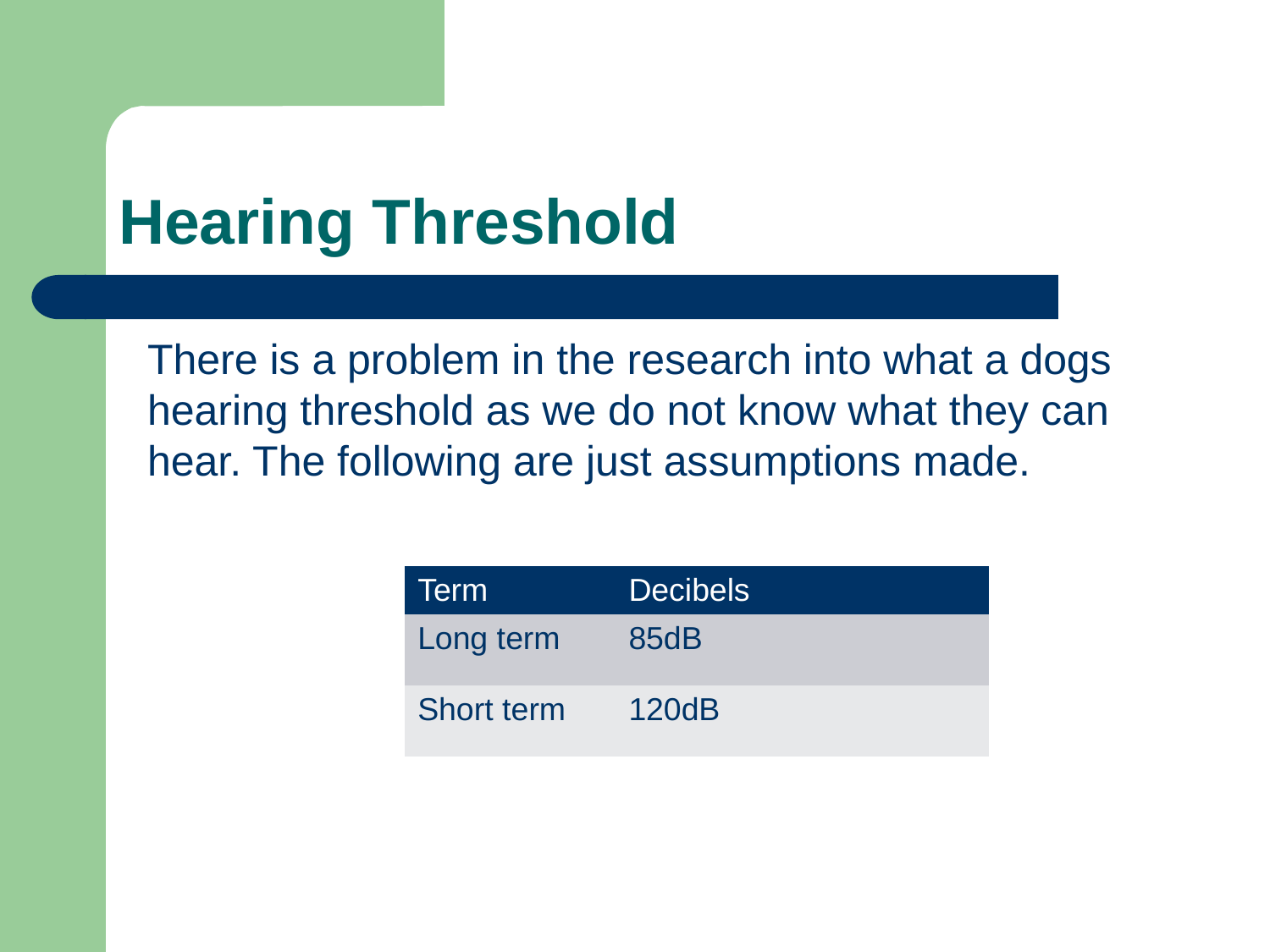

# Hearing Threshold
There is a problem in the research into what a dogs hearing threshold as we do not know what they can hear. The following are just assumptions made.
| Term | Decibels |
| --- | --- |
| Long term | 85dB |
| Short term | 120dB |